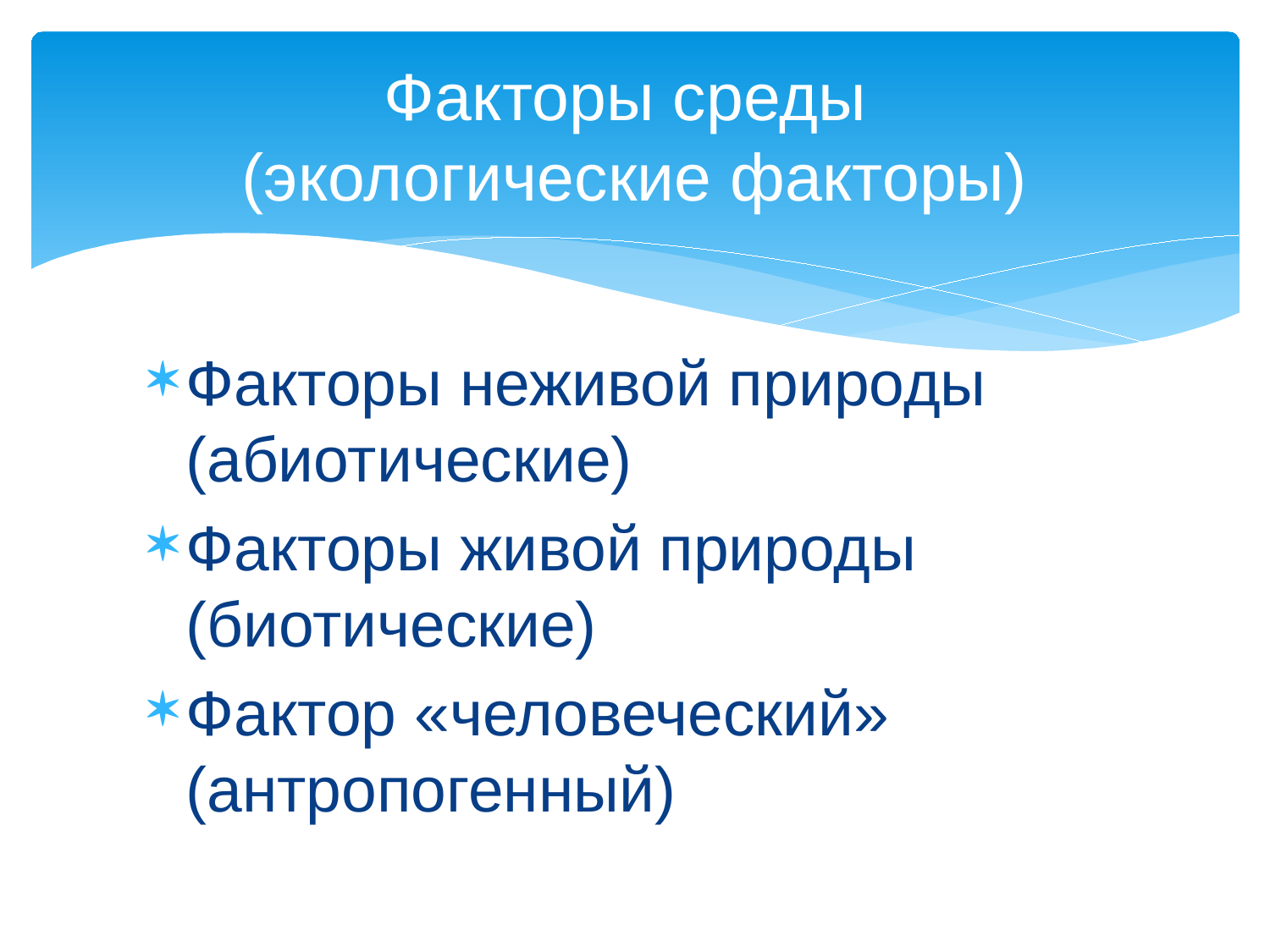

# Факторы среды (экологические факторы)
Факторы неживой природы (абиотические)
Факторы живой природы (биотические)
Фактор «человеческий» (антропогенный)